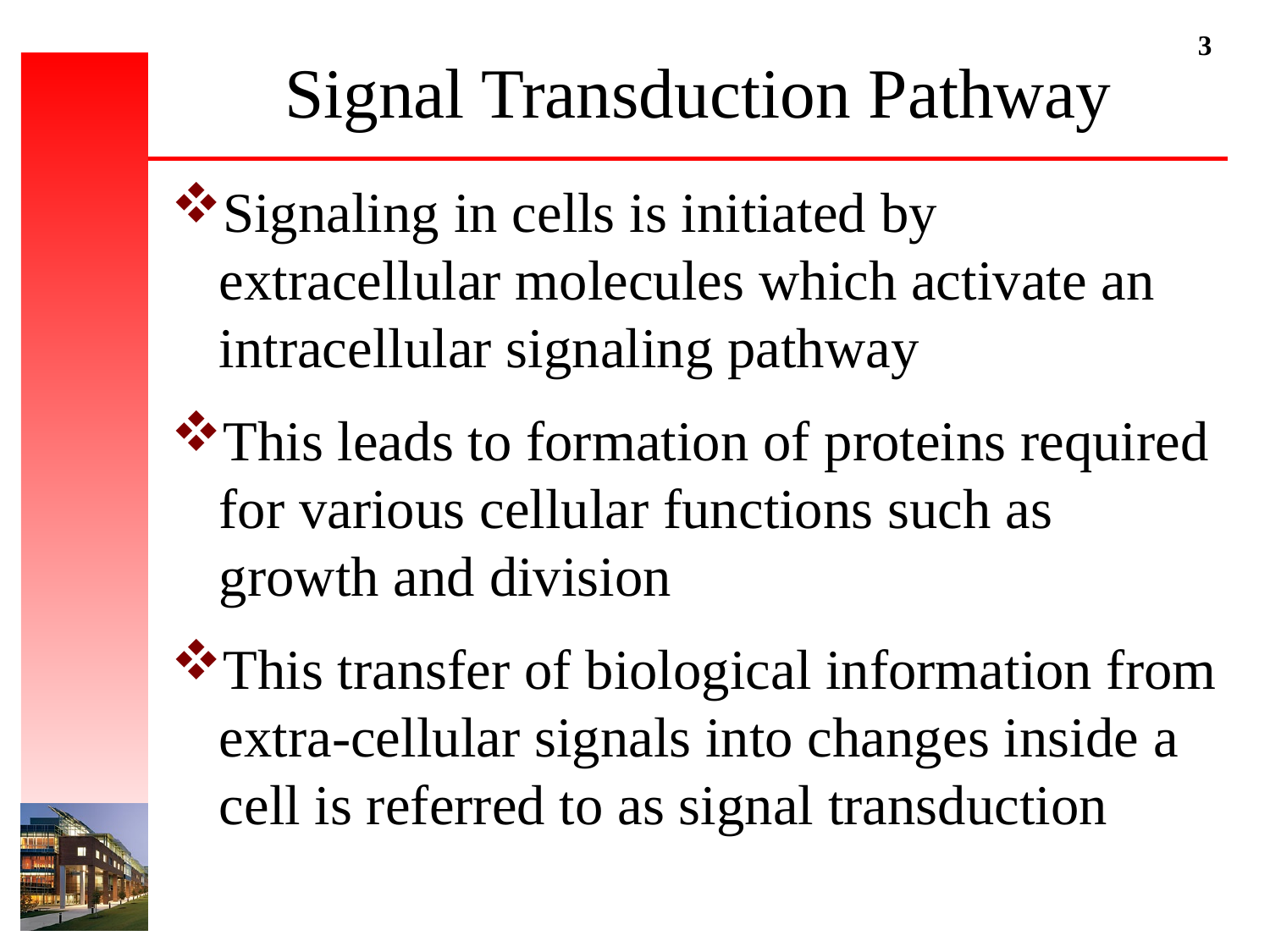

# Signal Transduction Pathway
Signaling in cells is initiated by extracellular molecules which activate an intracellular signaling pathway
This leads to formation of proteins required for various cellular functions such as growth and division
This transfer of biological information from extra-cellular signals into changes inside a cell is referred to as signal transduction